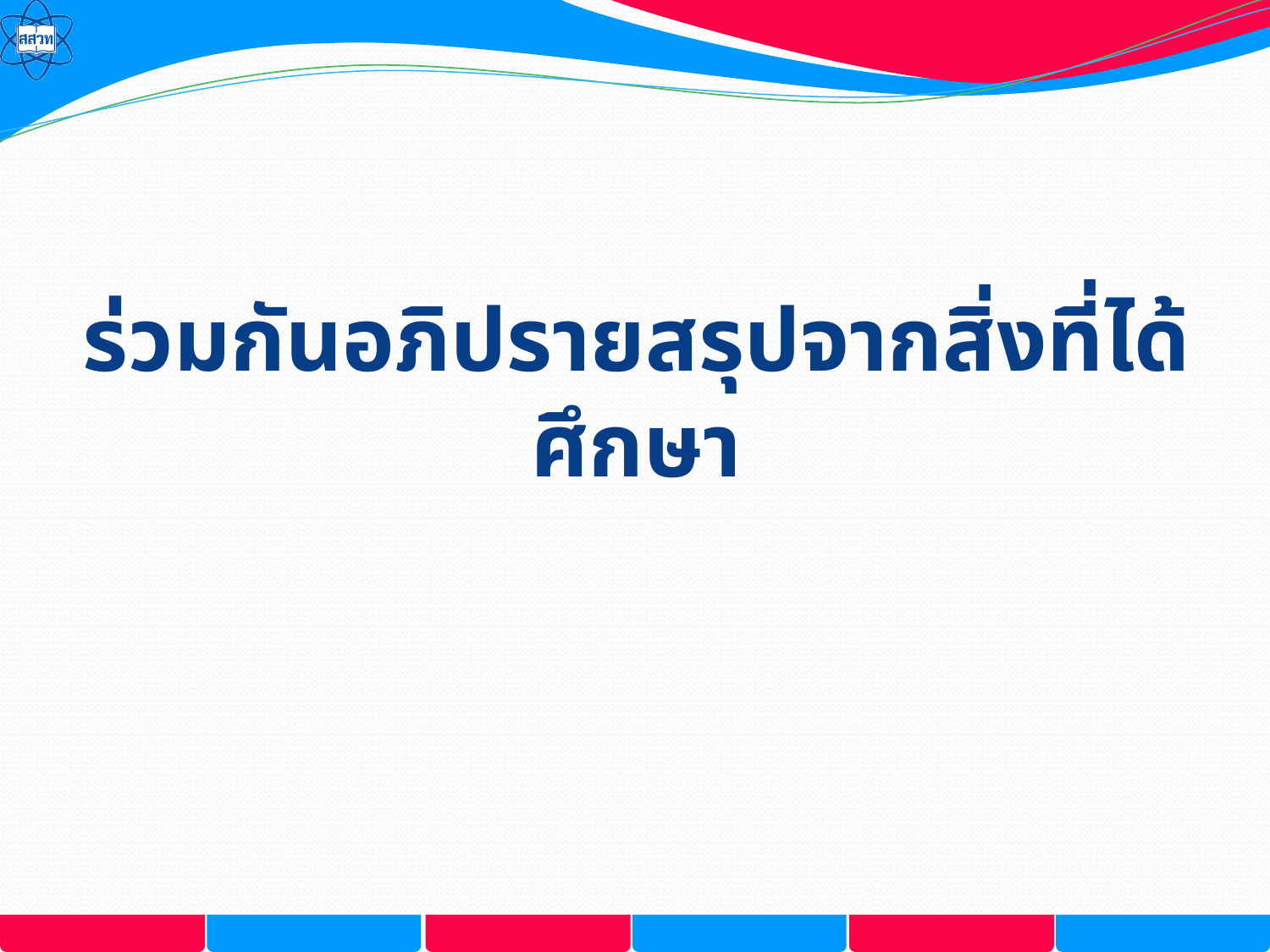

# ร่วมกันอภิปรายสรุปจากสิ่งที่ได้ศึกษา